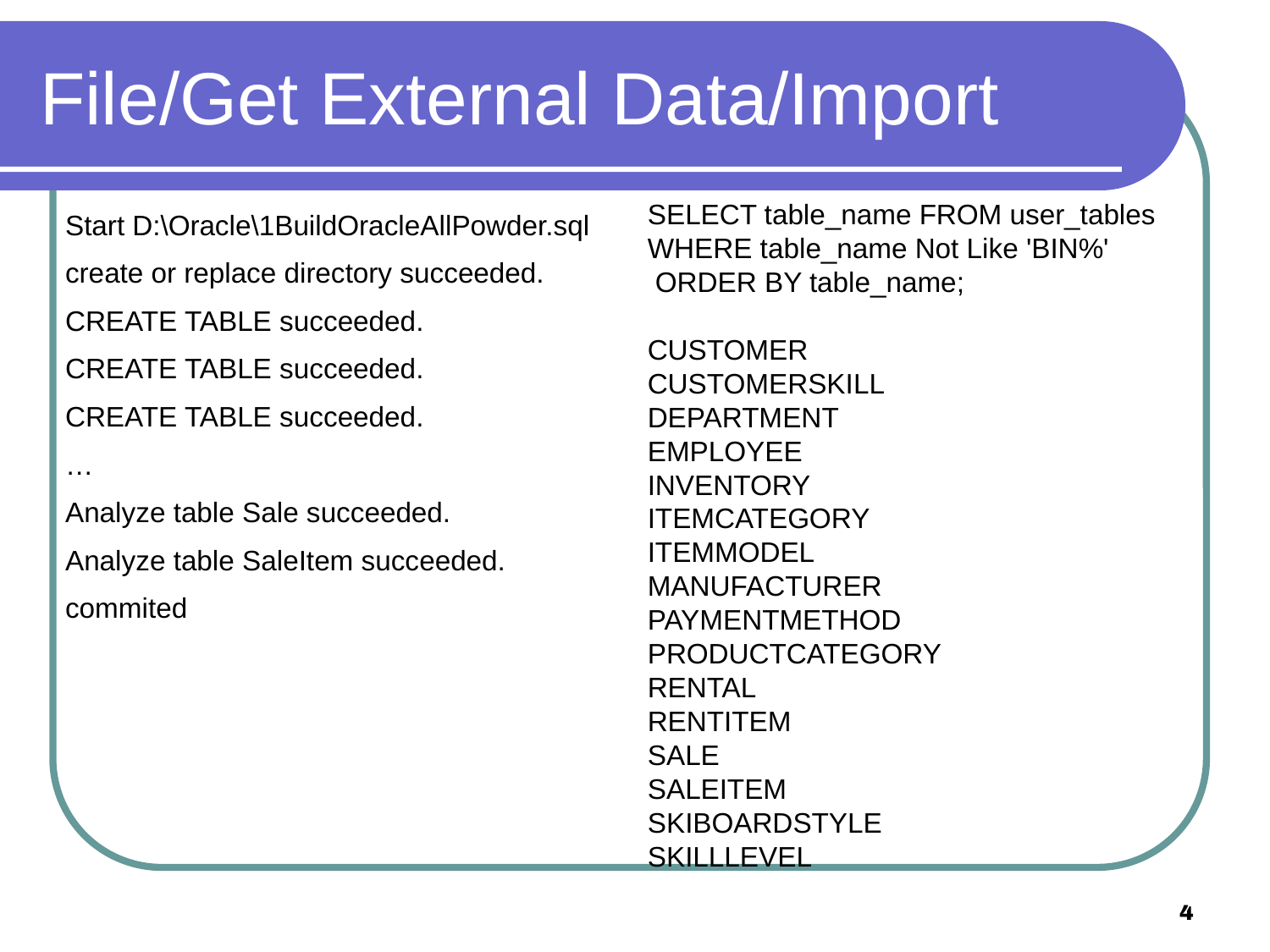

# File/Get External Data/Import
SELECT table_name FROM user_tables
WHERE table_name Not Like 'BIN%'
 ORDER BY table_name;

CUSTOMER
CUSTOMERSKILL
DEPARTMENT
EMPLOYEE
INVENTORY
ITEMCATEGORY
ITEMMODEL
MANUFACTURER
PAYMENTMETHOD
PRODUCTCATEGORY
RENTAL
RENTITEM
SALE
SALEITEM
SKIBOARDSTYLE
SKILLLEVEL
Start D:\Oracle\1BuildOracleAllPowder.sql
create or replace directory succeeded.
CREATE TABLE succeeded.
CREATE TABLE succeeded.
CREATE TABLE succeeded.
…
Analyze table Sale succeeded.
Analyze table SaleItem succeeded.
commited

4